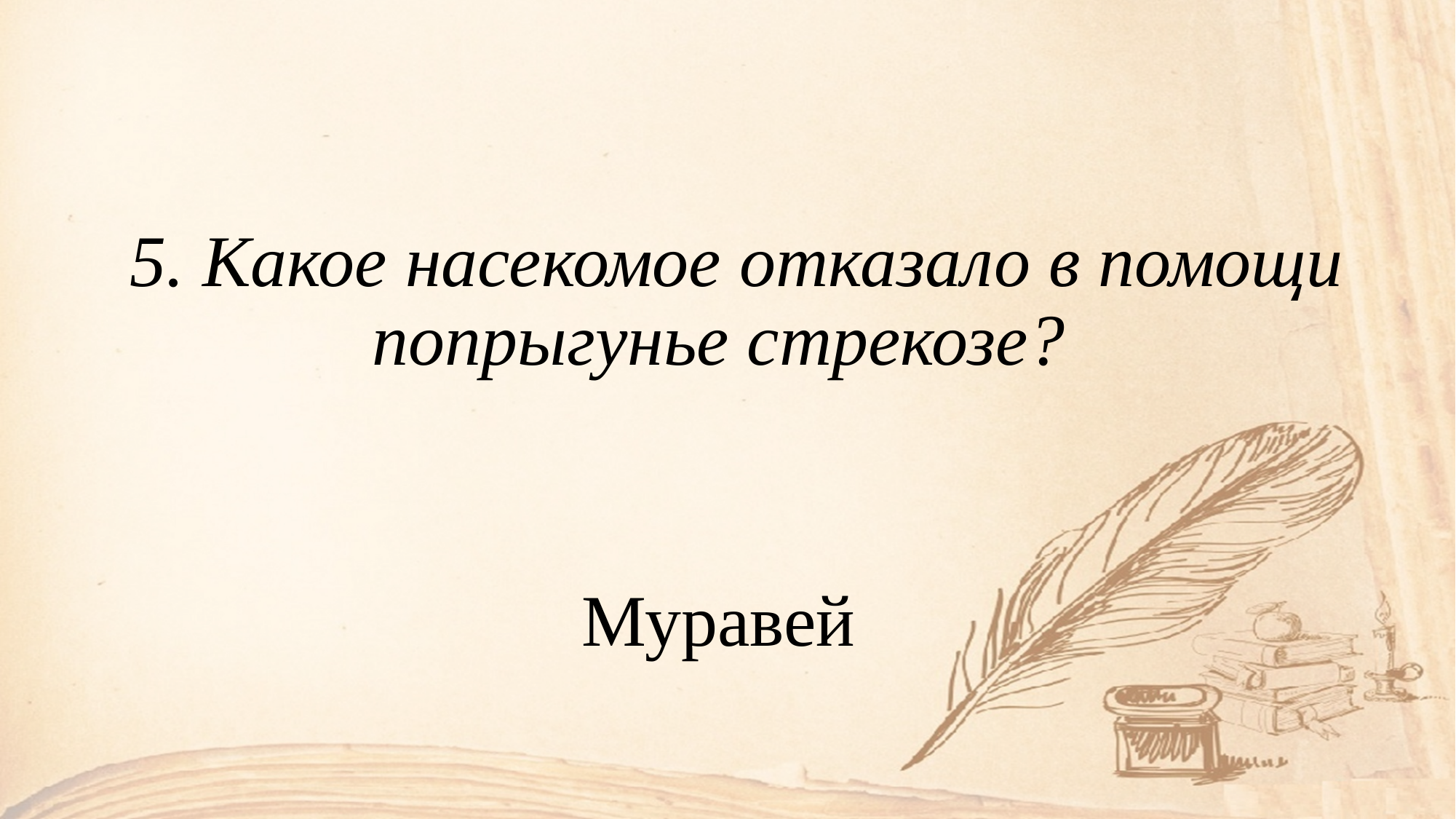

#
 5. Какое насекомое отказало в помощи попрыгунье стрекозе?

Муравей